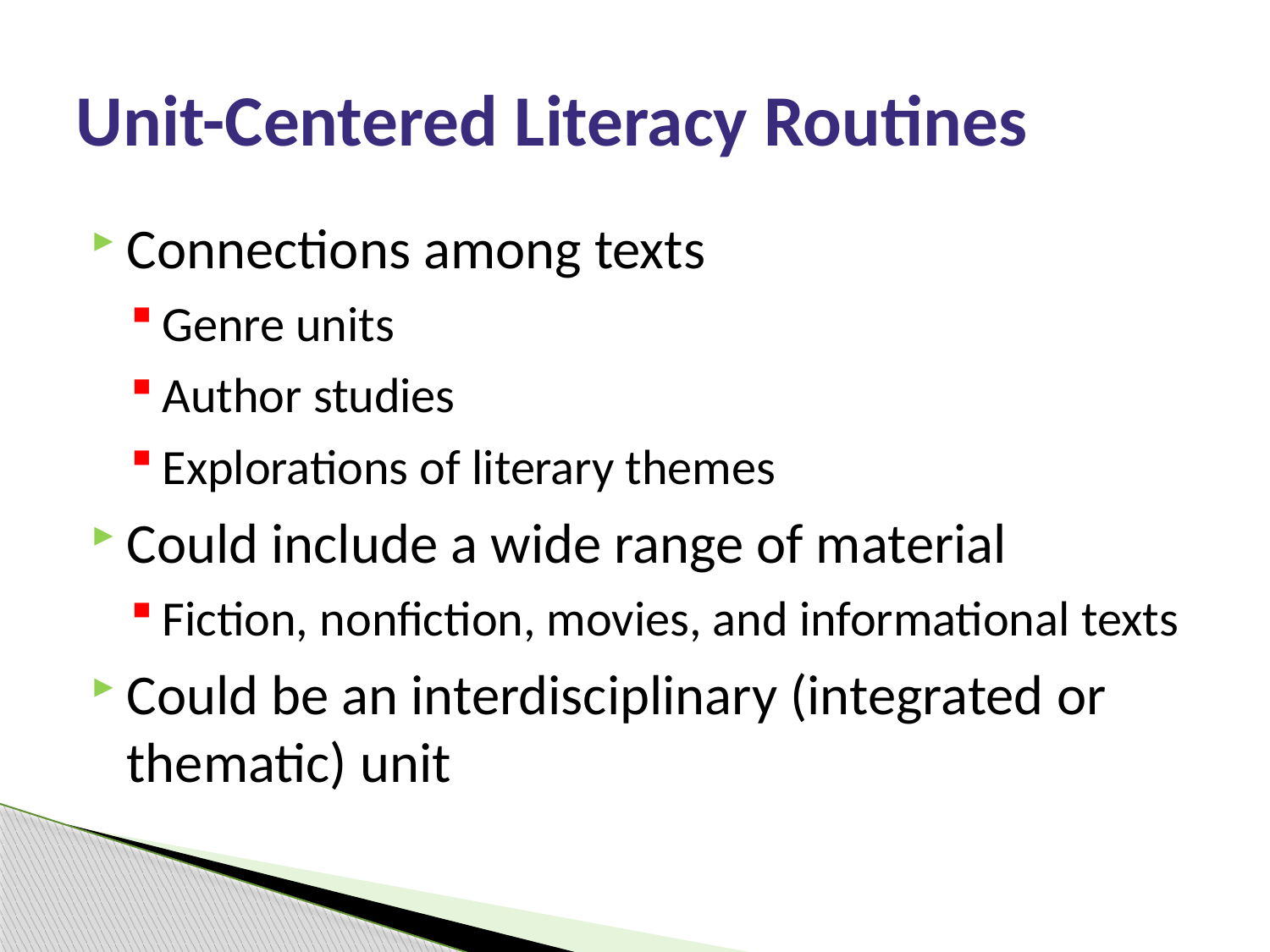

# Unit-Centered Literacy Routines
Connections among texts
Genre units
Author studies
Explorations of literary themes
Could include a wide range of material
Fiction, nonfiction, movies, and informational texts
Could be an interdisciplinary (integrated or thematic) unit